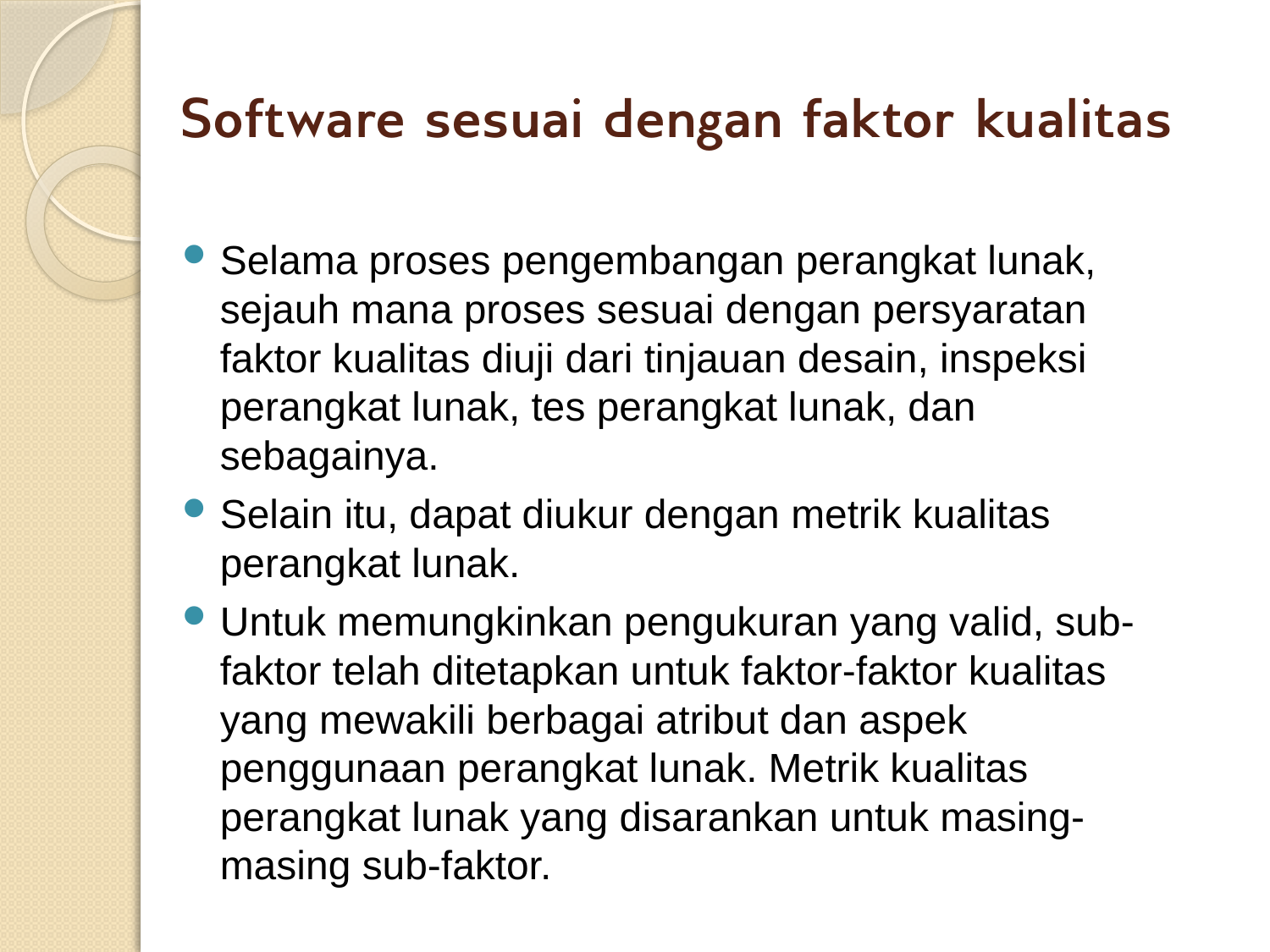

# Software sesuai dengan faktor kualitas
Selama proses pengembangan perangkat lunak, sejauh mana proses sesuai dengan persyaratan faktor kualitas diuji dari tinjauan desain, inspeksi perangkat lunak, tes perangkat lunak, dan sebagainya.
Selain itu, dapat diukur dengan metrik kualitas perangkat lunak.
Untuk memungkinkan pengukuran yang valid, sub-faktor telah ditetapkan untuk faktor-faktor kualitas yang mewakili berbagai atribut dan aspek penggunaan perangkat lunak. Metrik kualitas perangkat lunak yang disarankan untuk masing-masing sub-faktor.